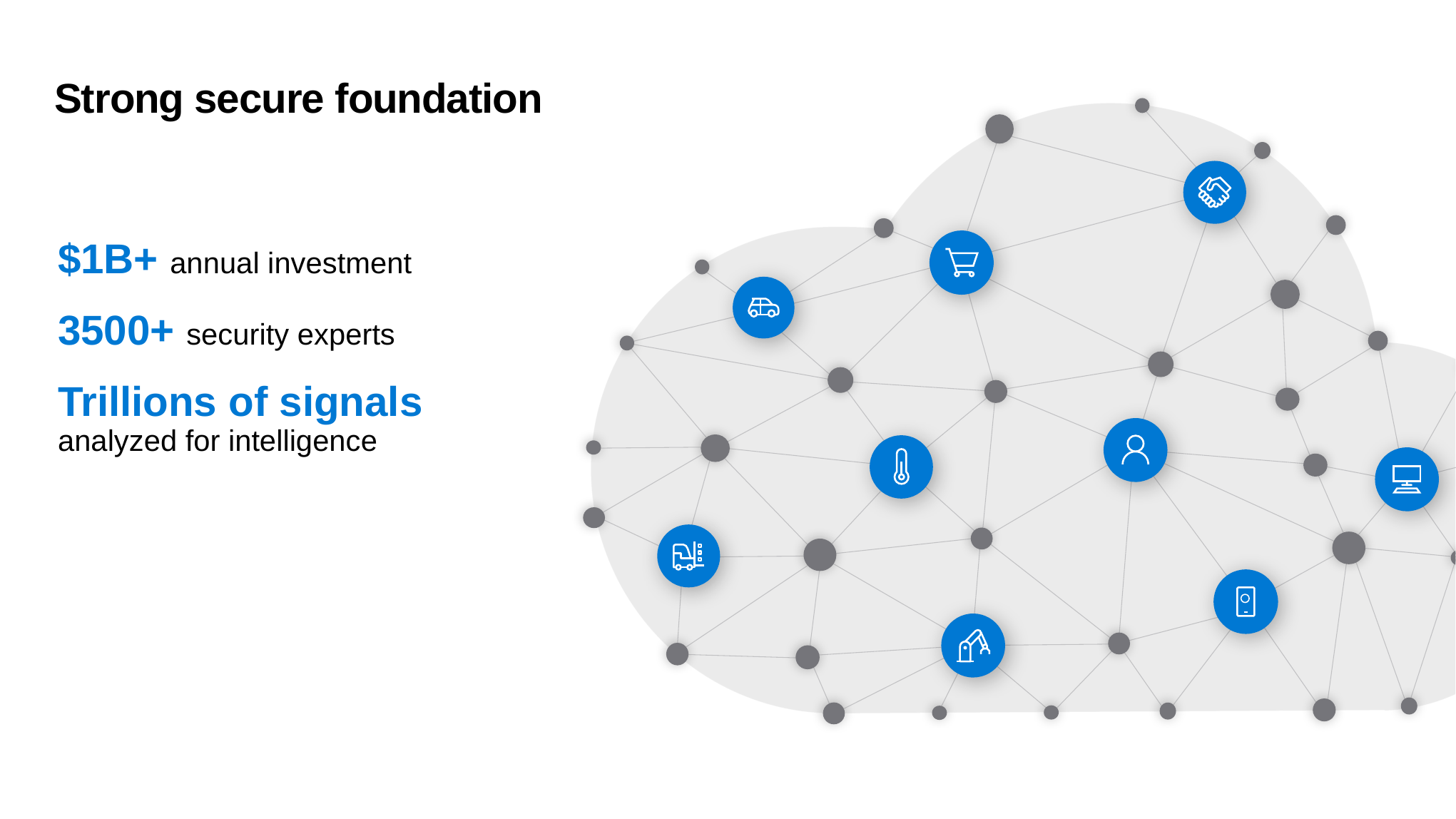

# Strong secure foundation

$1B+ annual investment
3500+ security experts
Trillions of signals
analyzed for intelligence